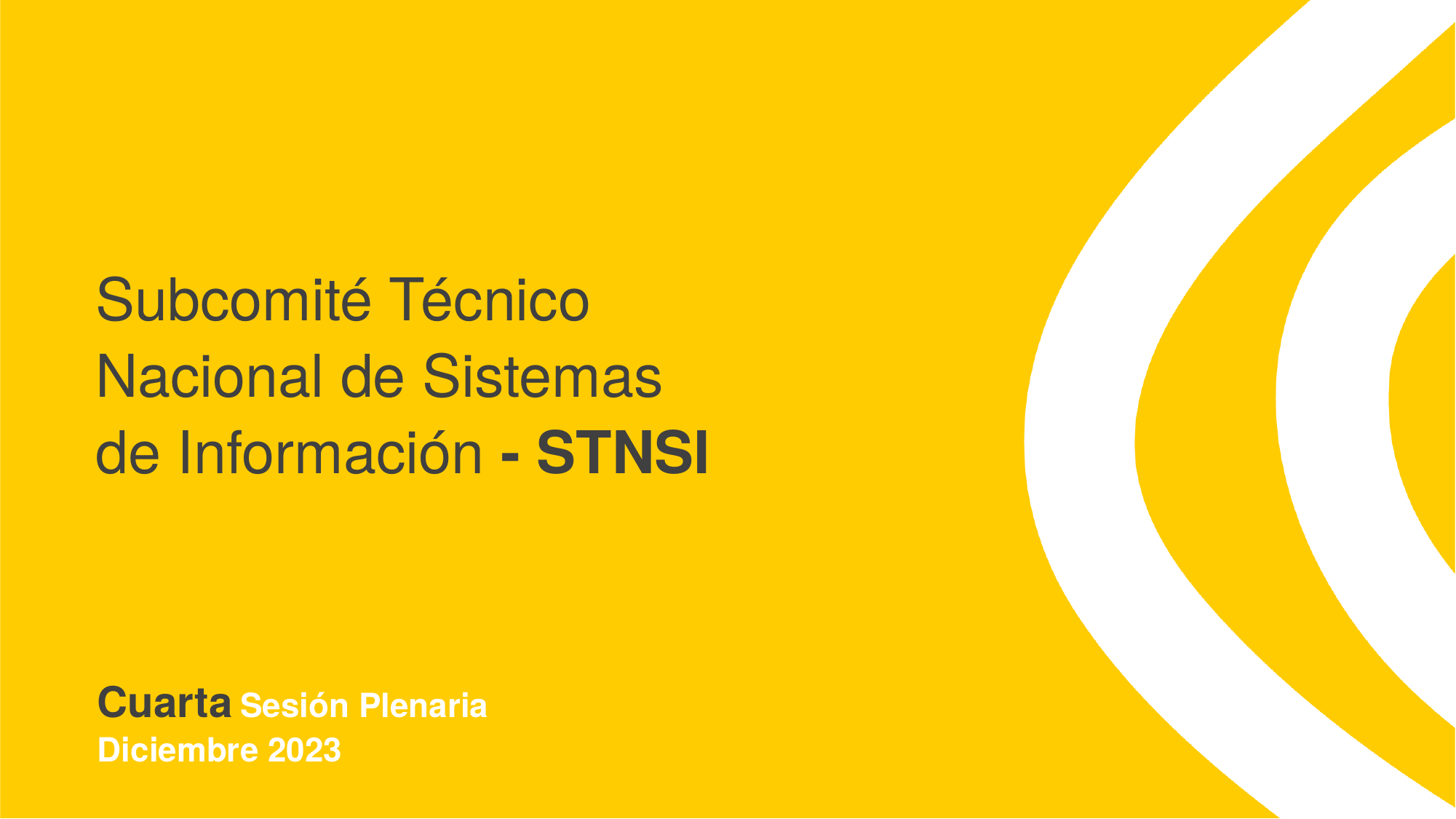

# Subcomité Técnico Nacional de Sistemas de Información - STNSI
Cuarta Sesión Plenaria
Diciembre 2023